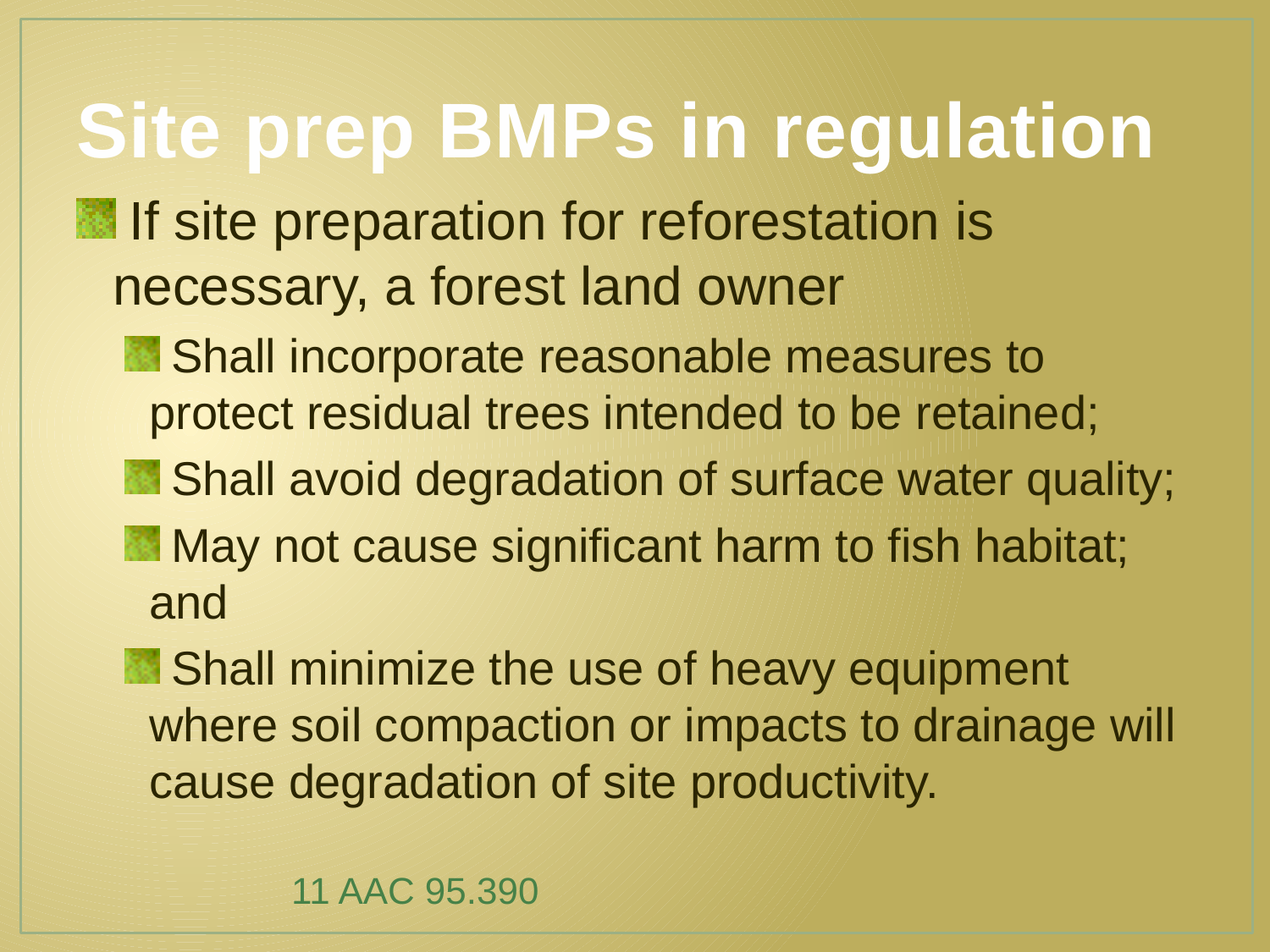

# Site prep BMPs in regulation
 If site preparation for reforestation is necessary, a forest land owner
 Shall incorporate reasonable measures to protect residual trees intended to be retained;
 Shall avoid degradation of surface water quality;
 May not cause significant harm to fish habitat; and
 Shall minimize the use of heavy equipment where soil compaction or impacts to drainage will cause degradation of site productivity.

						         11 AAC 95.390